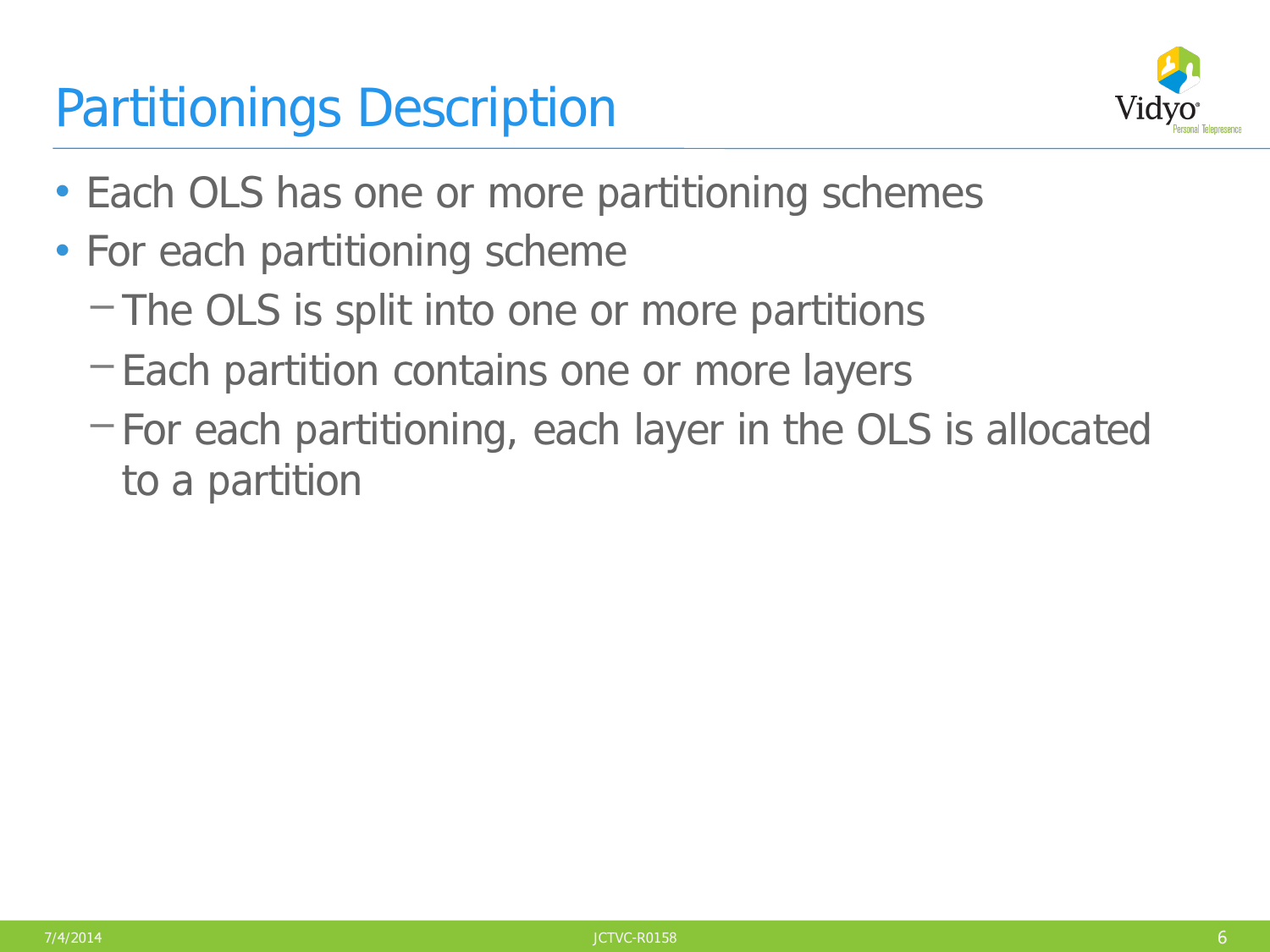

# Partitionings Description
Each OLS has one or more partitioning schemes
For each partitioning scheme
The OLS is split into one or more partitions
Each partition contains one or more layers
For each partitioning, each layer in the OLS is allocated to a partition